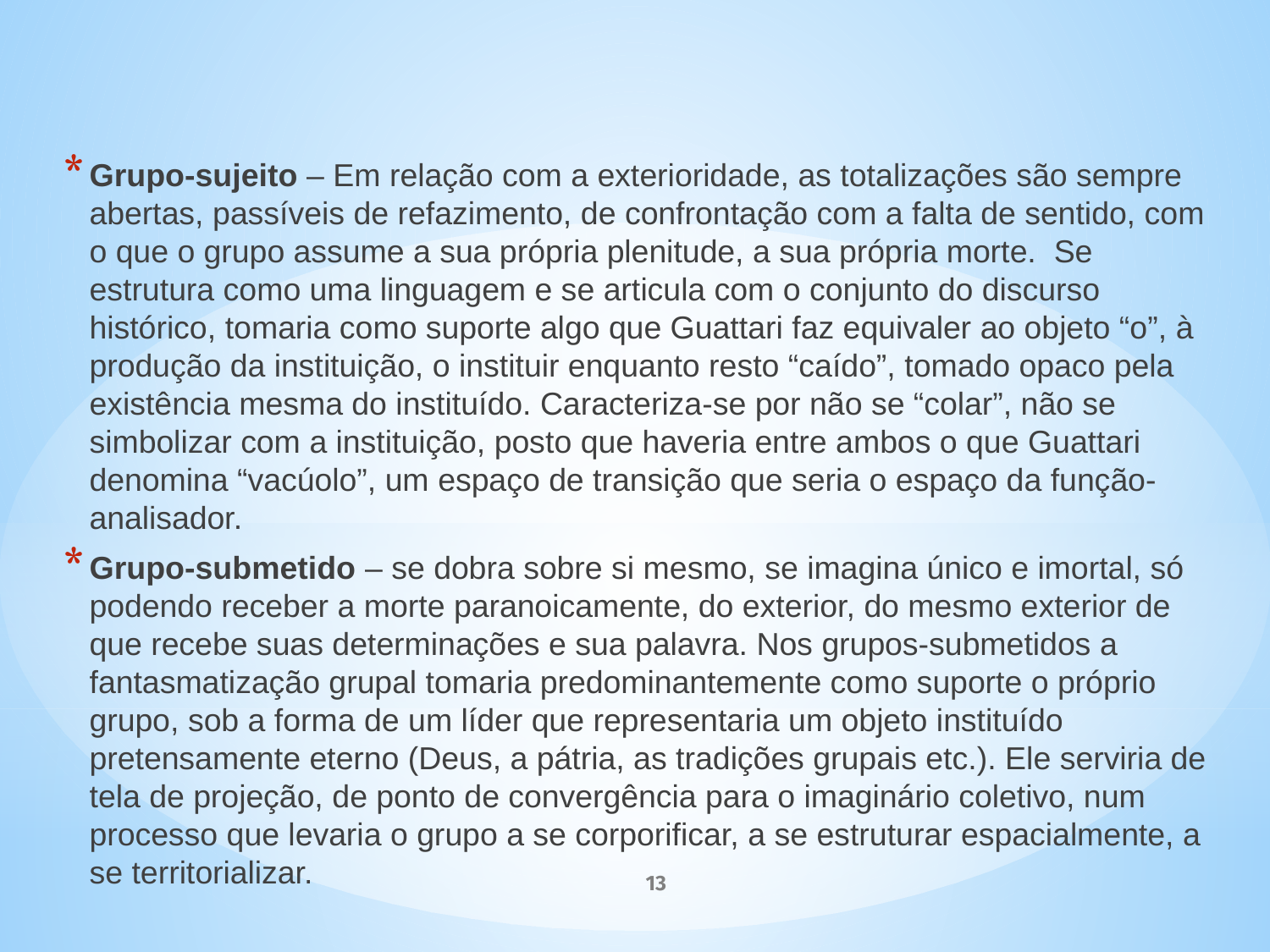

Grupo-sujeito – Em relação com a exterioridade, as totalizações são sempre abertas, passíveis de refazimento, de confrontação com a falta de sentido, com o que o grupo assume a sua própria plenitude, a sua própria morte.  Se estrutura como uma linguagem e se articula com o conjunto do discurso histórico, tomaria como suporte algo que Guattari faz equivaler ao objeto “o”, à produção da instituição, o instituir enquanto resto “caído”, tomado opaco pela existência mesma do instituído. Caracteriza-se por não se “colar”, não se simbolizar com a instituição, posto que haveria entre ambos o que Guattari denomina “vacúolo”, um espaço de transição que seria o espaço da função-analisador.
Grupo-submetido – se dobra sobre si mesmo, se imagina único e imortal, só podendo receber a morte paranoicamente, do exterior, do mesmo exterior de que recebe suas determinações e sua palavra. Nos grupos-submetidos a fantasmatização grupal tomaria predominantemente como suporte o próprio grupo, sob a forma de um líder que representaria um objeto instituído pretensamente eterno (Deus, a pátria, as tradições grupais etc.). Ele serviria de tela de projeção, de ponto de convergência para o imaginário coletivo, num processo que levaria o grupo a se corporificar, a se estruturar espacialmente, a se territorializar.
13